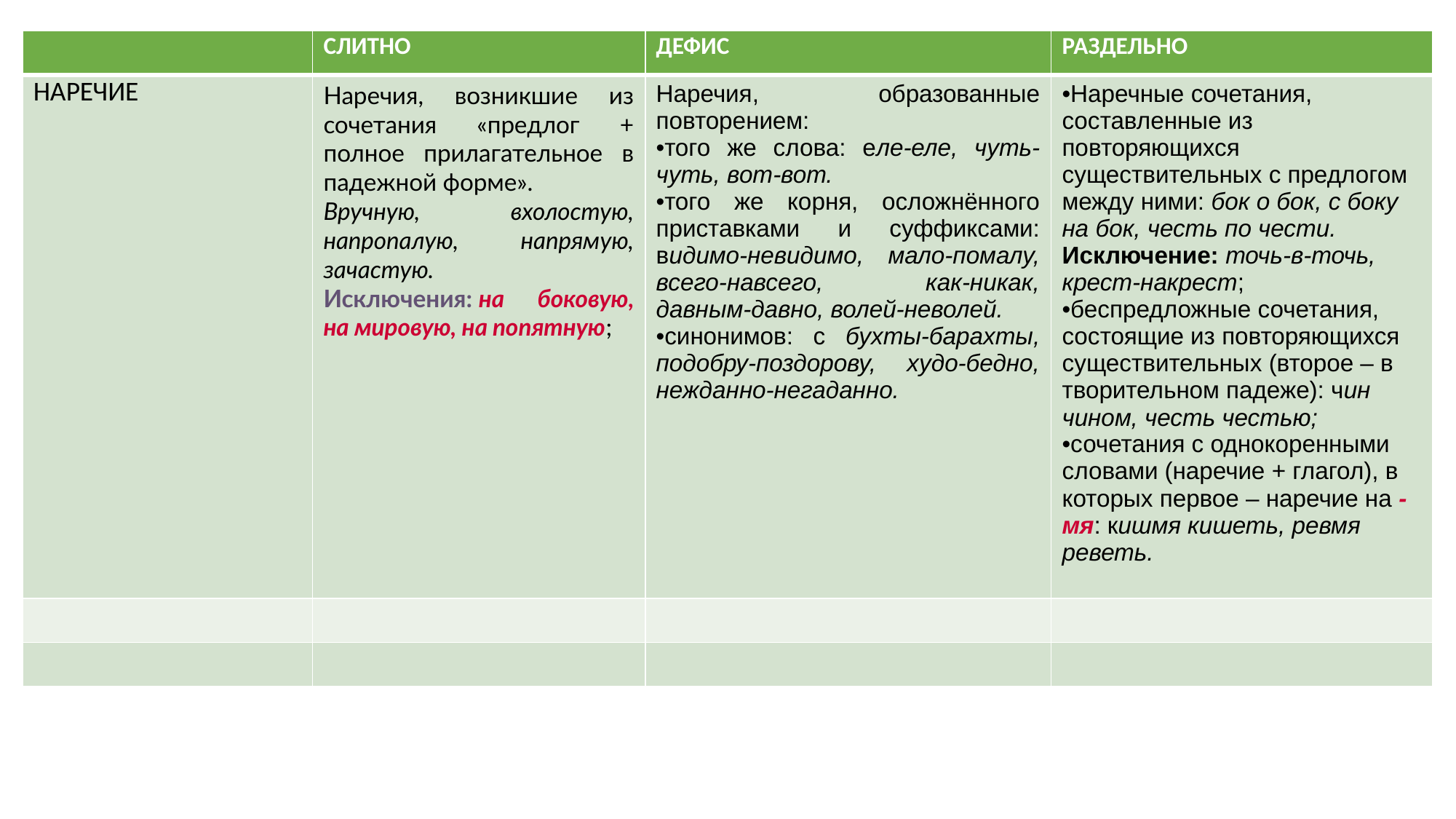

|  | СЛИТНО | ДЕФИС | РАЗДЕЛЬНО |
| --- | --- | --- | --- |
| НАРЕЧИЕ | Наречия, возникшие из сочетания «предлог + полное прилагательное в падежной форме». Вручную, вхолостую, напропалую, напрямую, зачастую. Исключения: на боковую, на мировую, на попятную; | Наречия, образованные повторением: того же слова: еле-еле, чуть-чуть, вот-вот. того же корня, осложнённого приставками и суффиксами: видимо-невидимо, мало-помалу, всего-навсего, как-никак, давным-давно, волей-неволей. синонимов: с бухты-барахты, подобру-поздорову, худо-бедно, нежданно-негаданно. | Наречные сочетания, составленные из повторяющихся существительных с предлогом между ними: бок о бок, с боку на бок, честь по чести. Исключение: точь-в-точь, крест-накрест; беспредложные сочетания, состоящие из повторяющихся существительных (второе – в творительном падеже): чин чином, честь честью; сочетания с однокоренными словами (наречие + глагол), в которых первое – наречие на -мя: кишмя кишеть, ревмя реветь. |
|  |  |  |  |
|  |  |  |  |